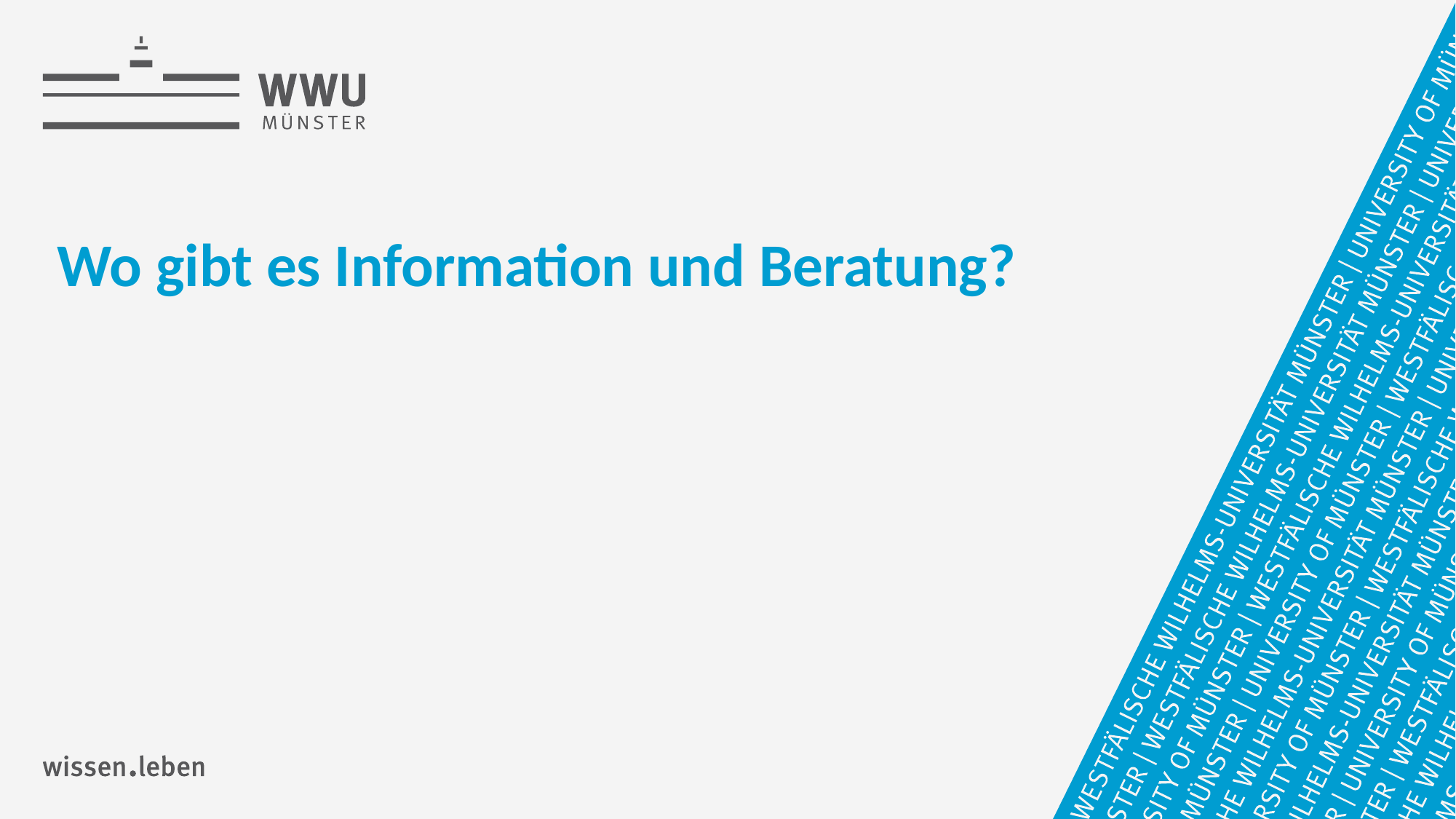

Hier steht der Titel der Präsentation
# Wo gibt es Information und Beratung?
Name: der Referentin / des Referenten
45